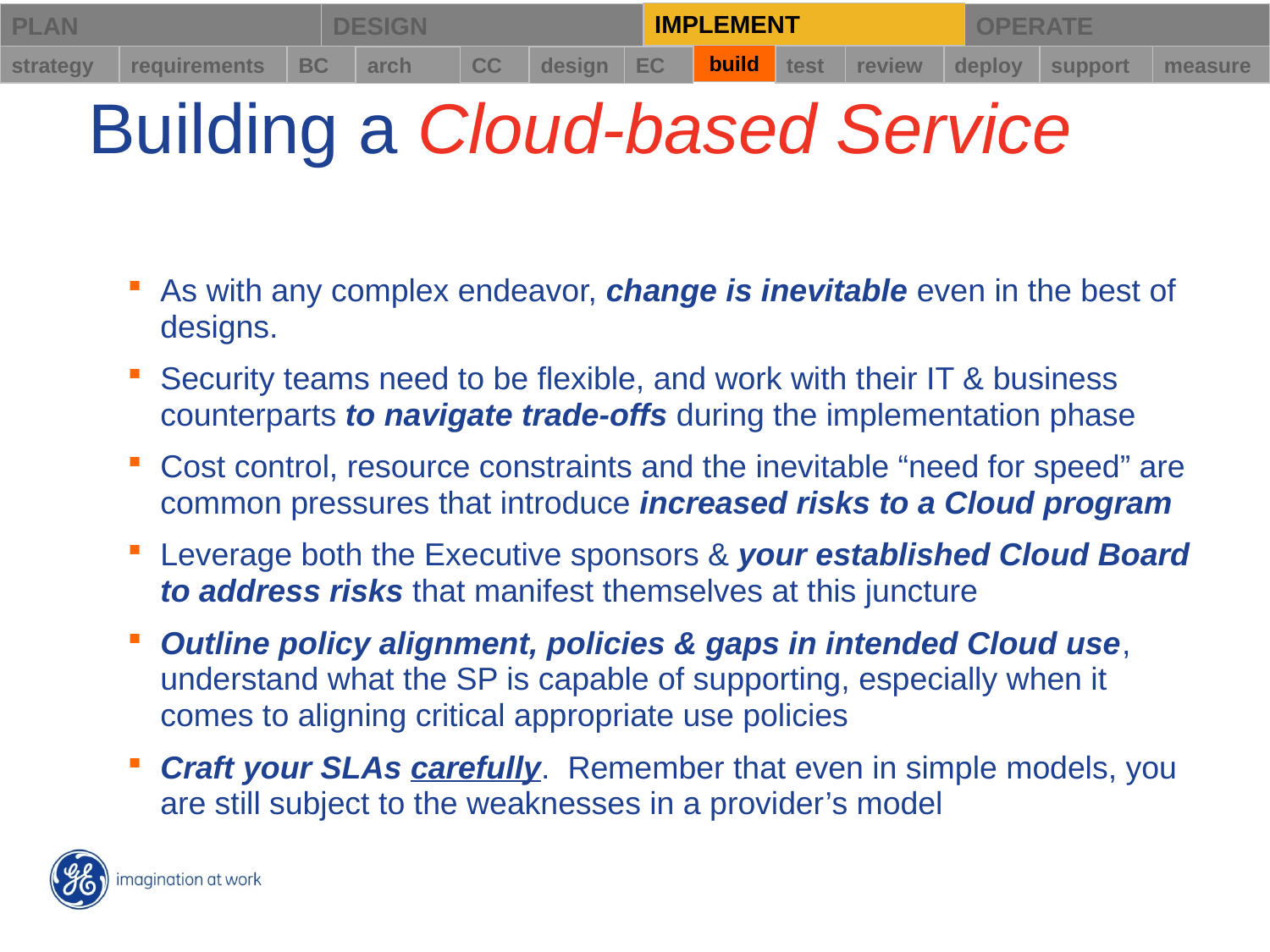

IMPLEMENT
PLAN
DESIGN
OPERATE
build
strategy
requirements
BC
CC
test
review
deploy
support
measure
arch
design
EC
# Building a Cloud-based Service
As with any complex endeavor, change is inevitable even in the best of designs.
Security teams need to be flexible, and work with their IT & business counterparts to navigate trade-offs during the implementation phase
Cost control, resource constraints and the inevitable “need for speed” are common pressures that introduce increased risks to a Cloud program
Leverage both the Executive sponsors & your established Cloud Board to address risks that manifest themselves at this juncture
Outline policy alignment, policies & gaps in intended Cloud use, understand what the SP is capable of supporting, especially when it comes to aligning critical appropriate use policies
Craft your SLAs carefully.  Remember that even in simple models, you are still subject to the weaknesses in a provider’s model